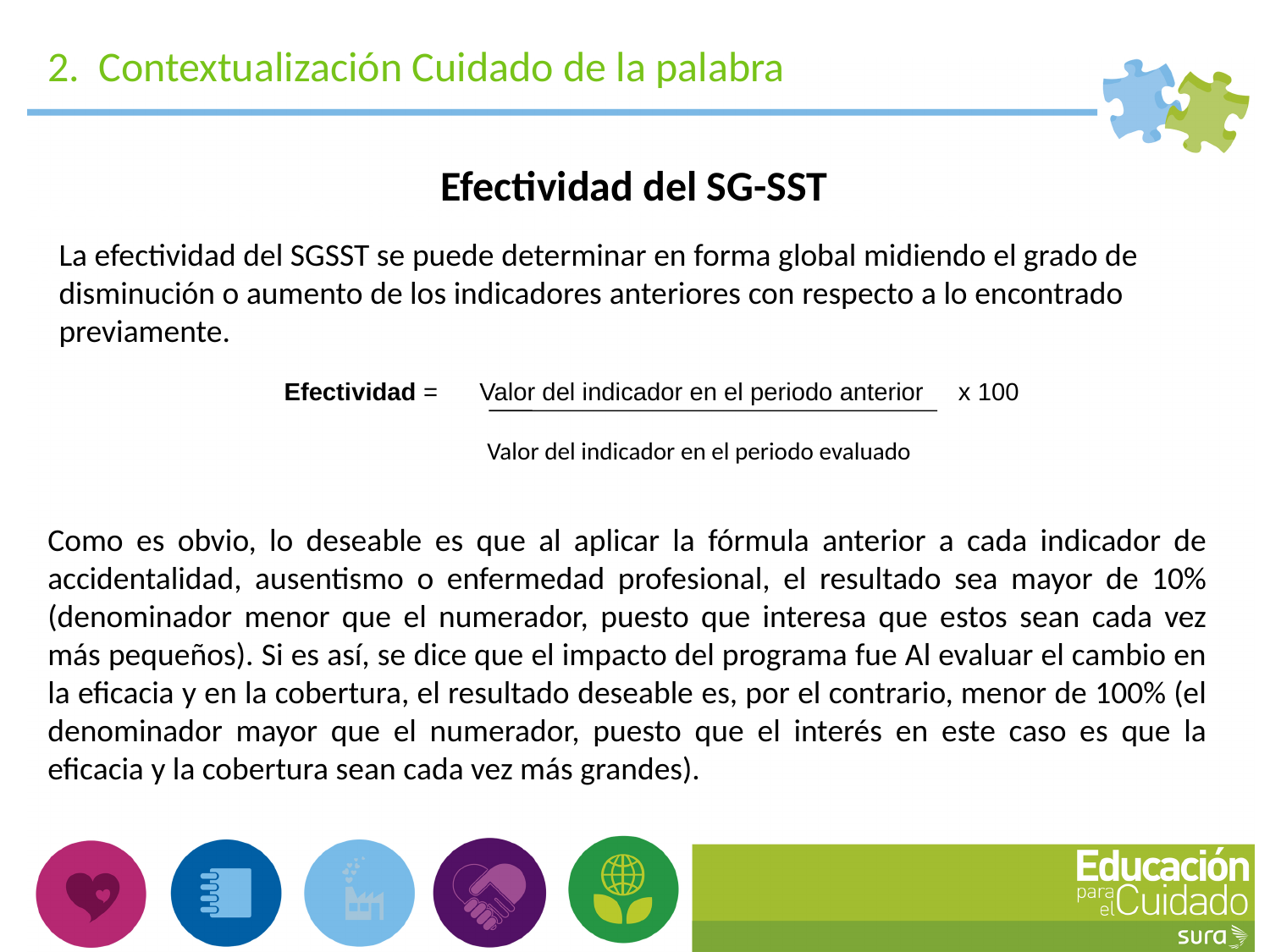

2.  Contextualización Cuidado de la palabra
Efectividad del SG-SST
Interpretación, divulgación y presentación de indicadores de Estructura, Proceso y Resultado del SG-SST
La efectividad del SGSST se puede determinar en forma global midiendo el grado de disminución o aumento de los indicadores anteriores con respecto a lo encontrado previamente.
Efectividad =      Valor del indicador en el periodo anterior     x 100

                 Valor del indicador en el periodo evaluado

Como es obvio, lo deseable es que al aplicar la fórmula anterior a cada indicador de accidentalidad, ausentismo o enfermedad profesional, el resultado sea mayor de 10% (denominador menor que el numerador, puesto que interesa que estos sean cada vez más pequeños). Si es así, se dice que el impacto del programa fue Al evaluar el cambio en la eficacia y en la cobertura, el resultado deseable es, por el contrario, menor de 100% (el denominador mayor que el numerador, puesto que el interés en este caso es que la eficacia y la cobertura sean cada vez más grandes).